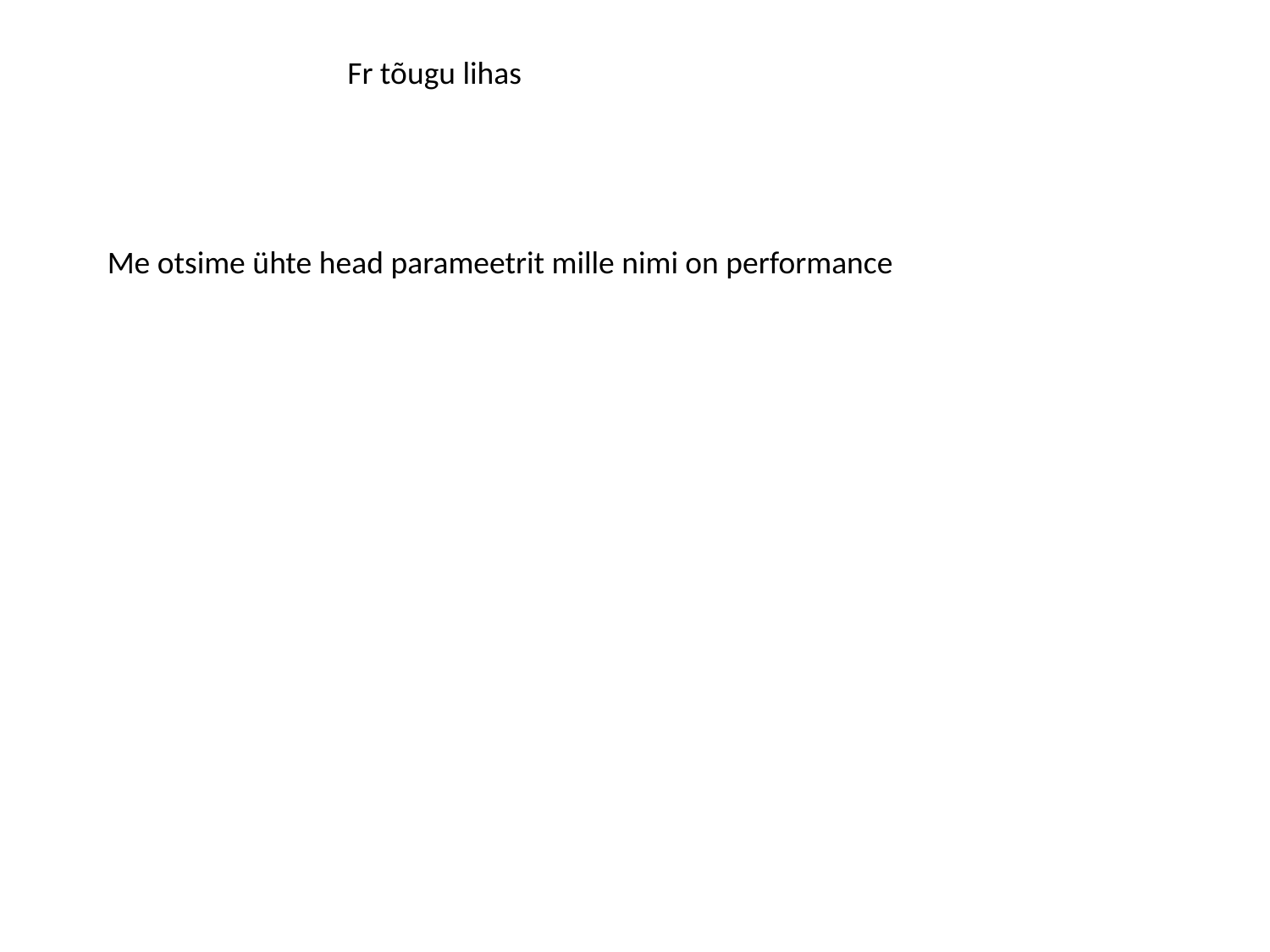

Fr tõugu lihas
Me otsime ühte head parameetrit mille nimi on performance